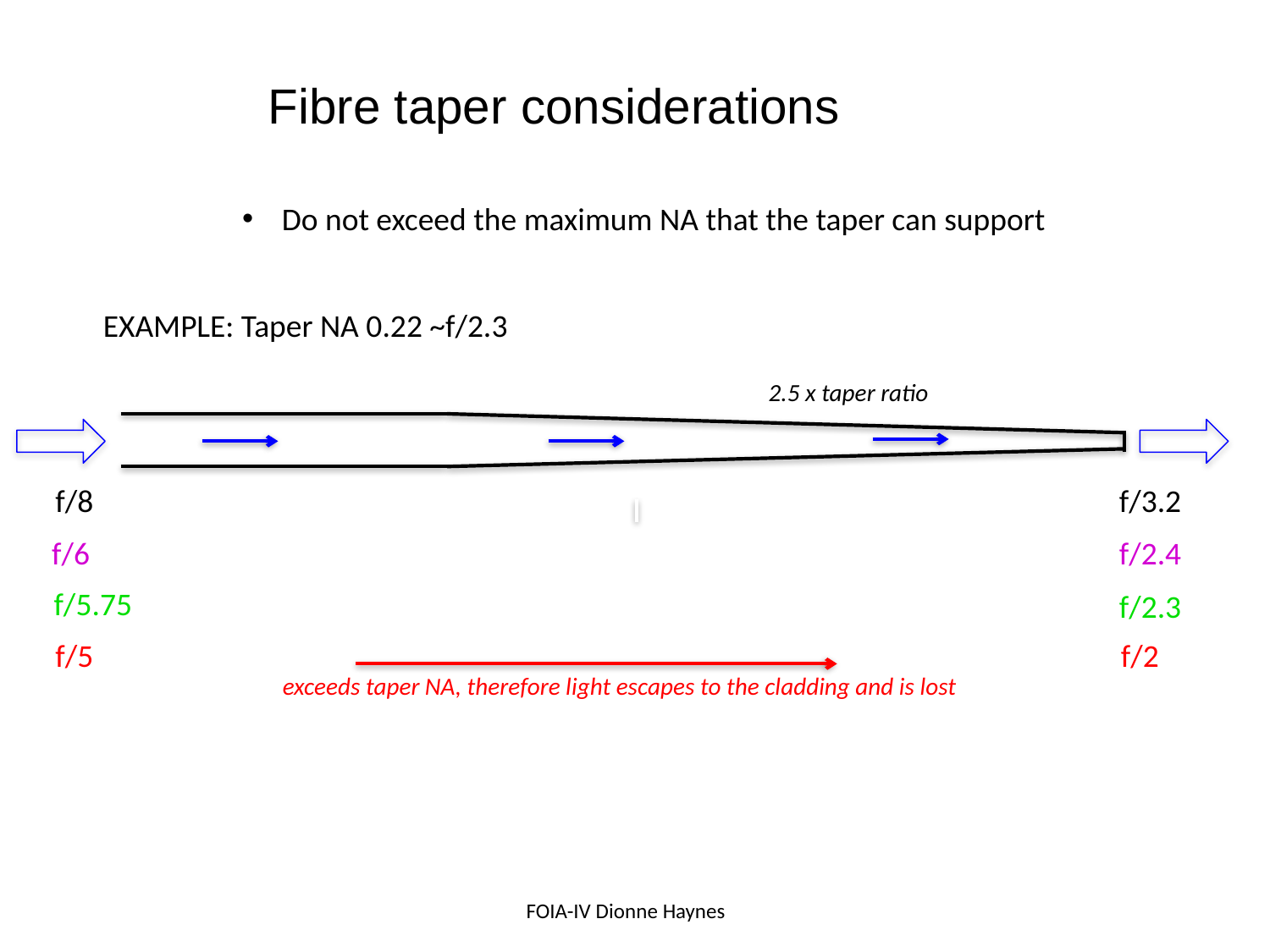

# Fibre taper considerations
Do not exceed the maximum NA that the taper can support
EXAMPLE: Taper NA 0.22 ~f/2.3
2.5 x taper ratio

f/8
f/3.2
f/6
f/2.4
f/5.75
f/2.3
f/5
f/2
exceeds taper NA, therefore light escapes to the cladding and is lost
FOIA-IV Dionne Haynes
FOAI 2014 – Dionne Haynes